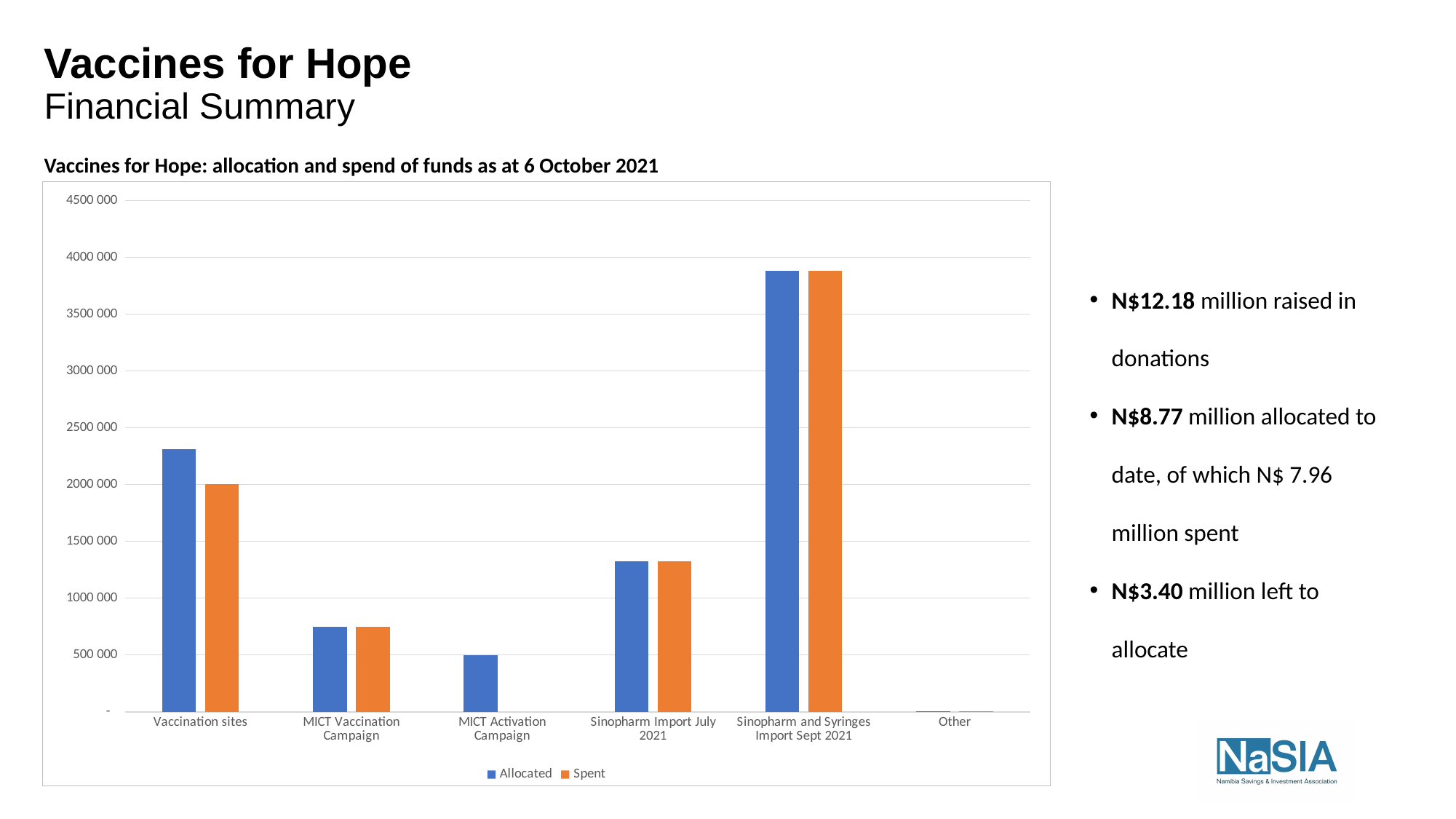

# Vaccines for Hope Financial Summary
Vaccines for Hope: allocation and spend of funds as at 6 October 2021

### Chart

| Category | Allocated | Spent |
|---|---|---|
| Vaccination sites | 2315000.0 | 2005836.7000000002 |
| MICT Vaccination Campaign | 750000.0 | 748658.8300000001 |
| MICT Activation Campaign | 500000.0 | None |
| Sinopharm Import July 2021 | 1324551.2327999996 | 1324551.2327999996 |
| Sinopharm and Syringes Import Sept 2021 | 3880527.6599999997 | 3880527.6599999997 |
| Other | 1596.95 | 1596.95 |
N$12.18 million raised in donations
N$8.77 million allocated to date, of which N$ 7.96 million spent
N$3.40 million left to allocate